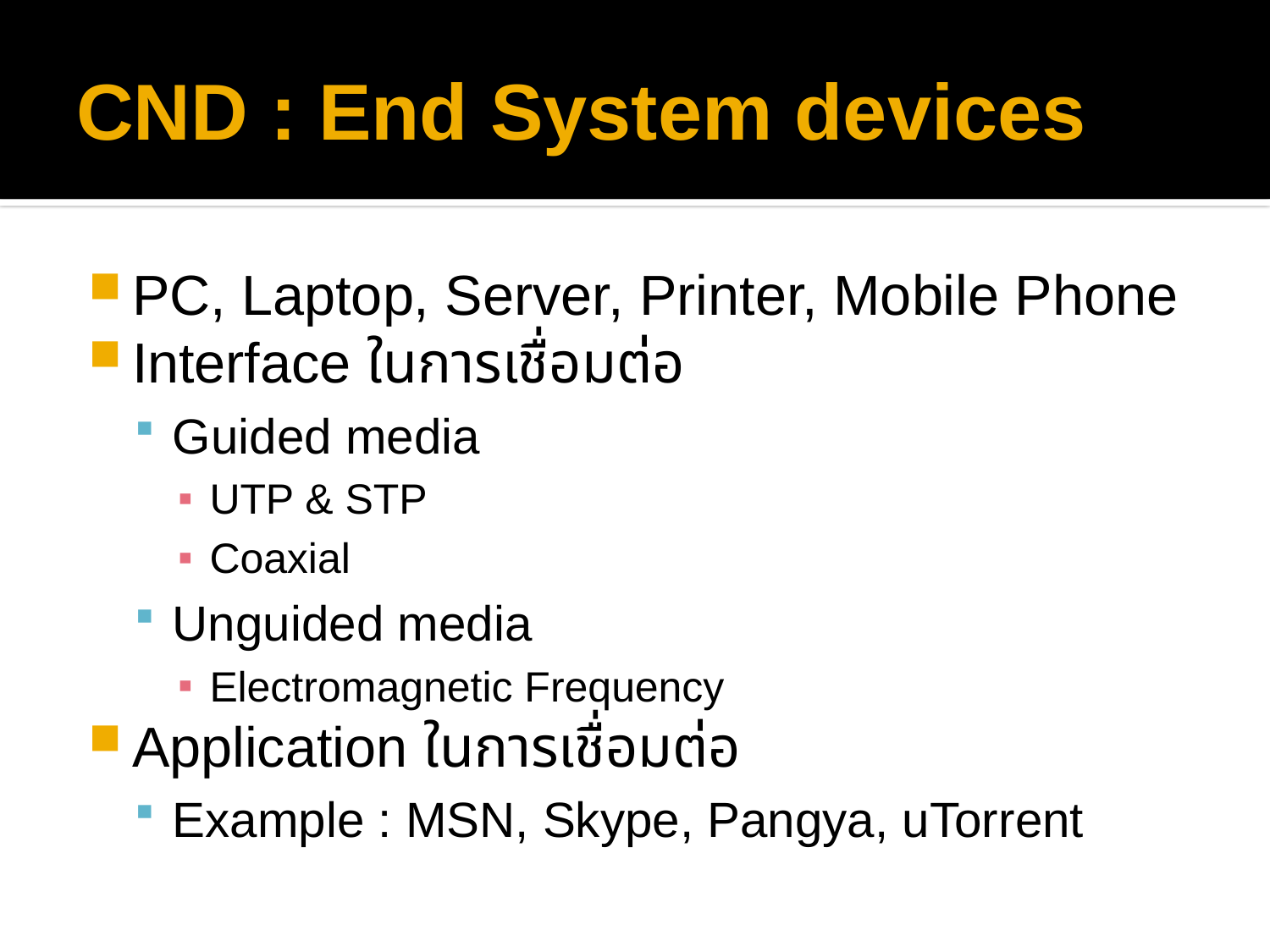

# CND : End System devices
PC, Laptop, Server, Printer, Mobile Phone
Interface ในการเชื่อมต่อ
Guided media
UTP & STP
Coaxial
Unguided media
Electromagnetic Frequency
Application ในการเชื่อมต่อ
Example : MSN, Skype, Pangya, uTorrent